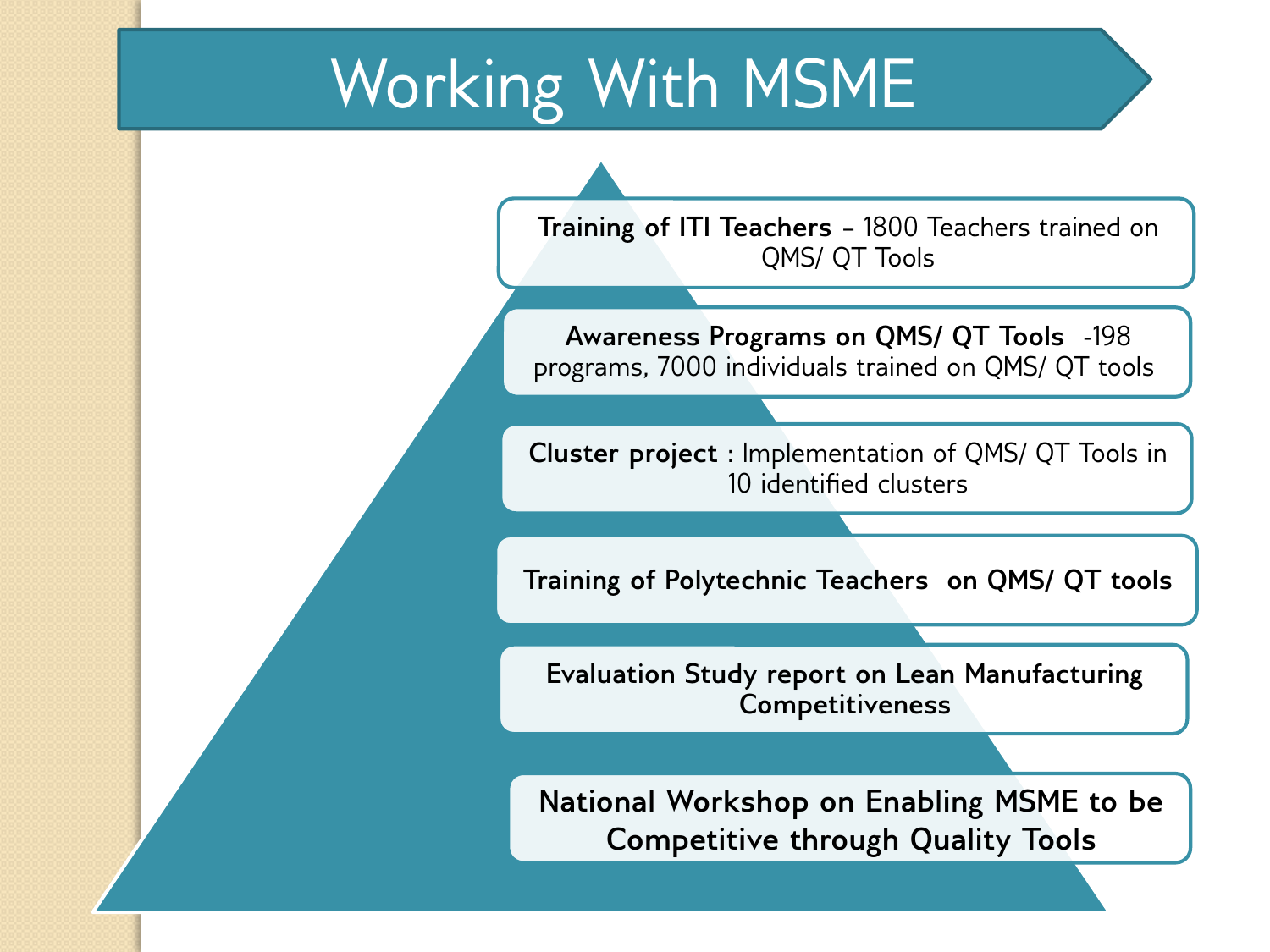

Working With MSME
Training of ITI Teachers – 1800 Teachers trained on QMS/ QT Tools
Awareness Programs on QMS/ QT Tools  -198 programs, 7000 individuals trained on QMS/ QT tools
Cluster project : Implementation of QMS/ QT Tools in 10 identified clusters
Training of Polytechnic Teachers  on QMS/ QT tools
Evaluation Study report on Lean Manufacturing Competitiveness
National Workshop on Enabling MSME to be Competitive through Quality Tools